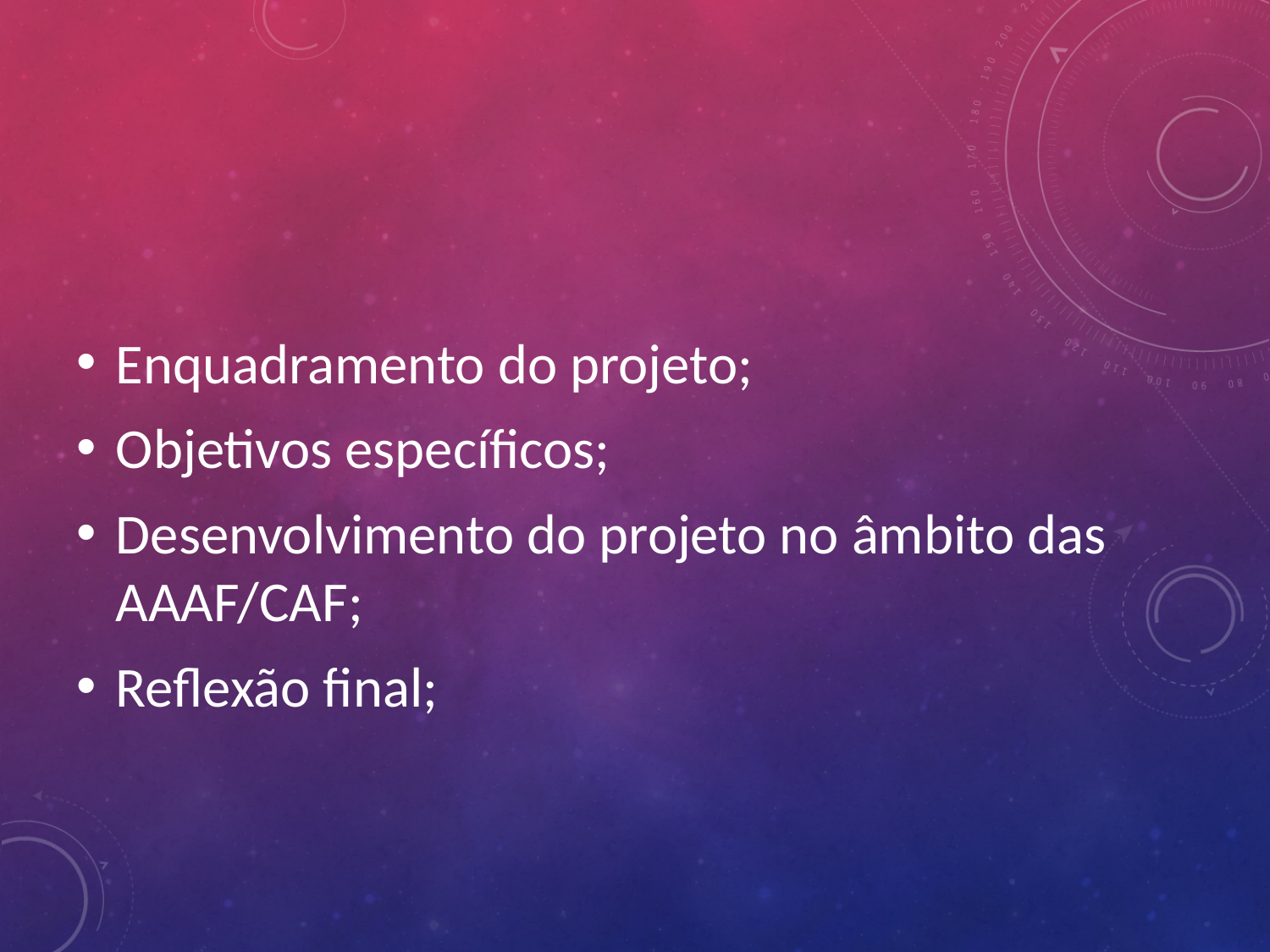

#
Enquadramento do projeto;
Objetivos específicos;
Desenvolvimento do projeto no âmbito das AAAF/CAF;
Reflexão final;